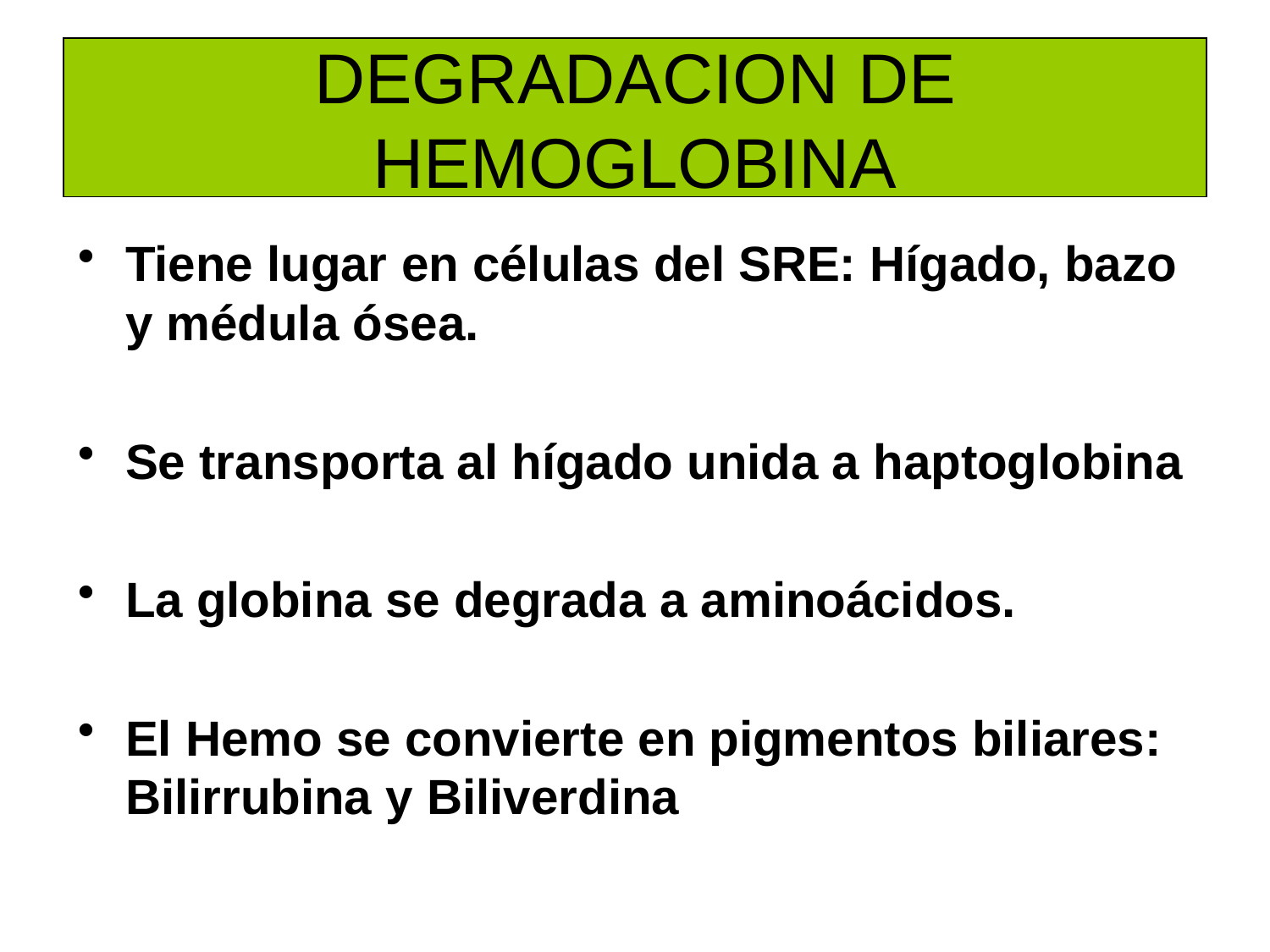

# DEGRADACION DE HEMOGLOBINA
Tiene lugar en células del SRE: Hígado, bazo y médula ósea.

Se transporta al hígado unida a haptoglobina

La globina se degrada a aminoácidos.

El Hemo se convierte en pigmentos biliares: Bilirrubina y Biliverdina